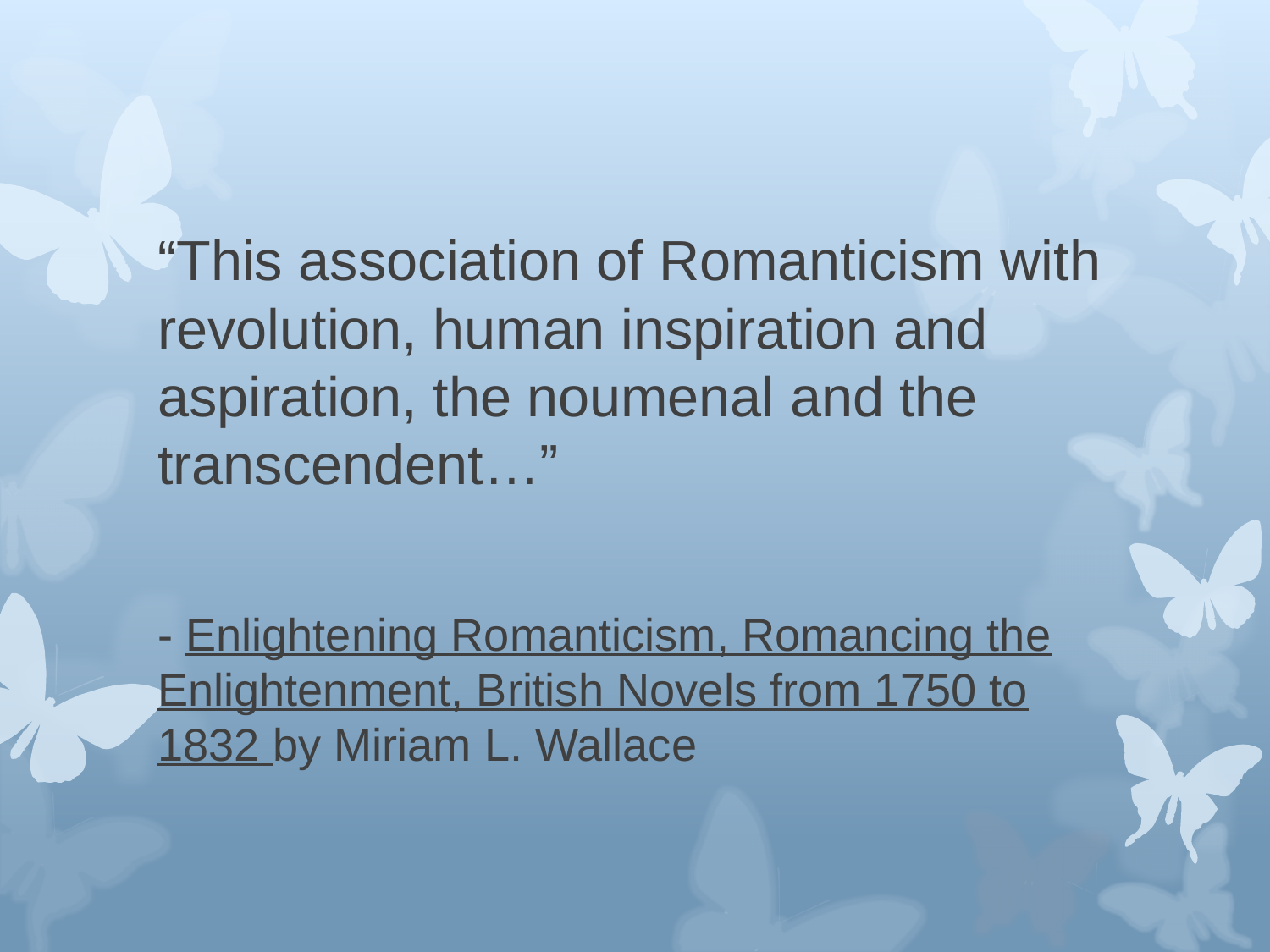

“This association of Romanticism with revolution, human inspiration and aspiration, the noumenal and the transcendent…”

- Enlightening Romanticism, Romancing the Enlightenment, British Novels from 1750 to 1832 by Miriam L. Wallace